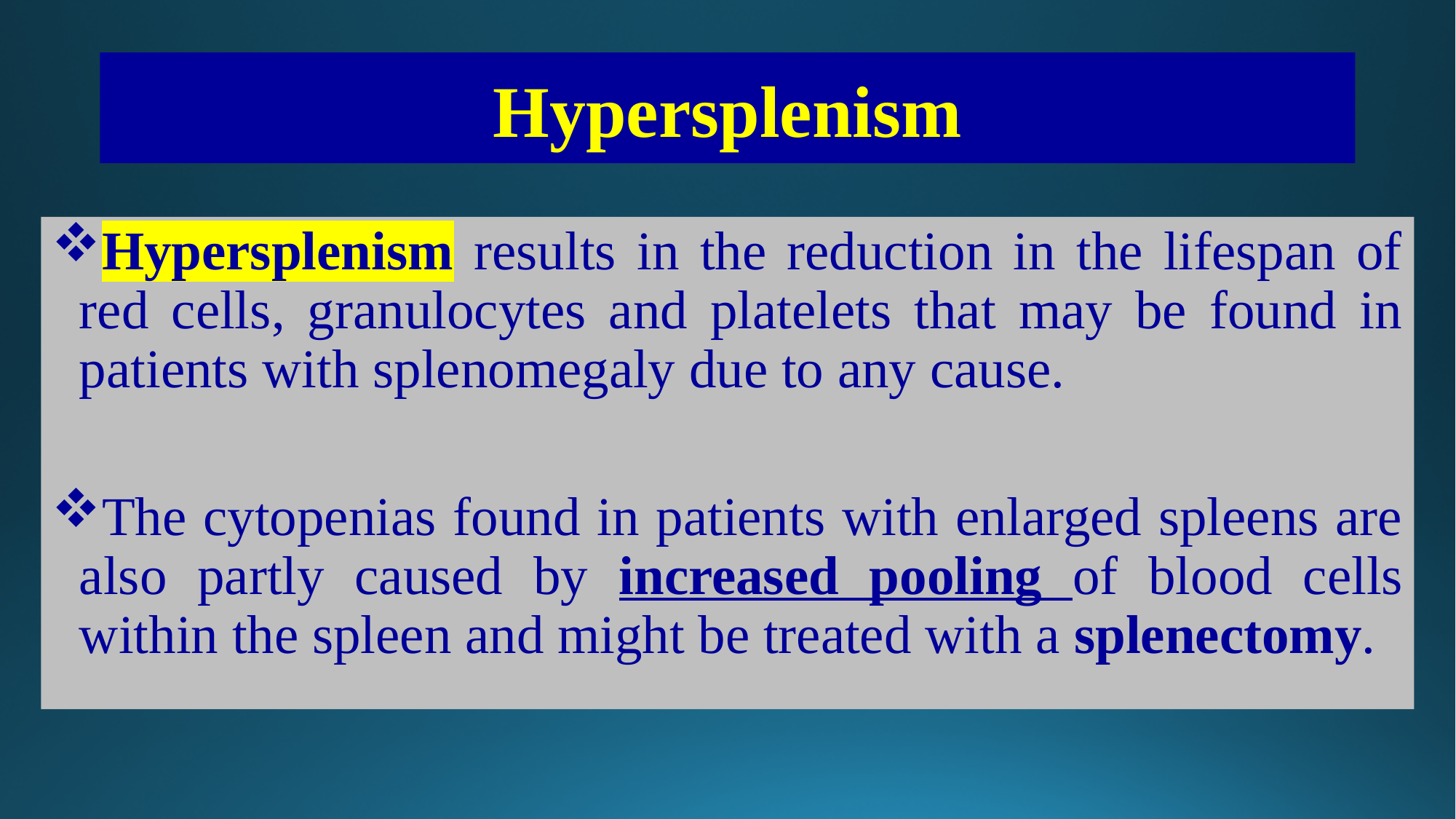

# Hypersplenism
Hypersplenism results in the reduction in the lifespan of red cells, granulocytes and platelets that may be found in patients with splenomegaly due to any cause.

The cytopenias found in patients with enlarged spleens are also partly caused by increased pooling of blood cells within the spleen and might be treated with a splenectomy.